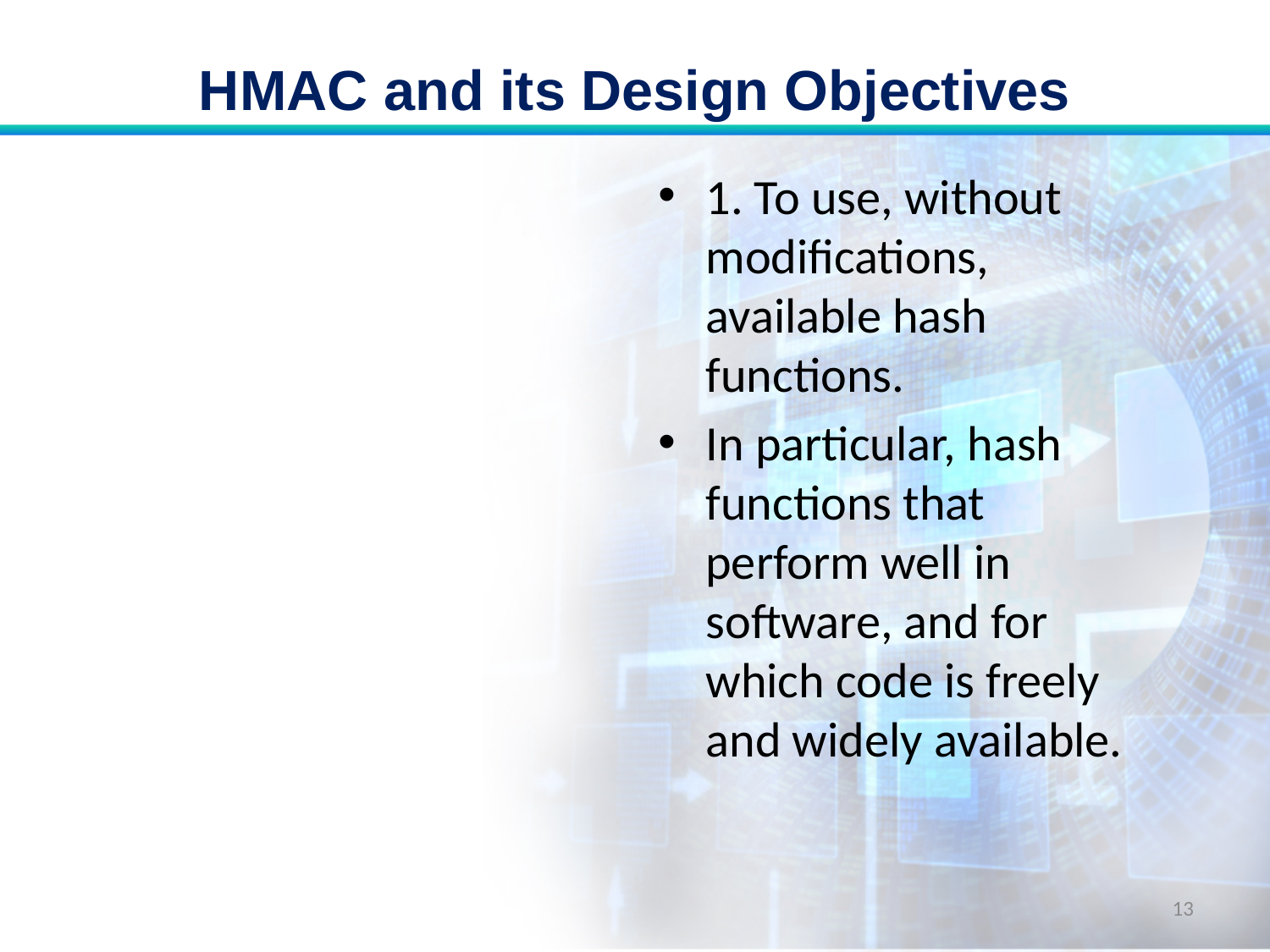

# HMAC and its Design Objectives
1. To use, without modifications, available hash functions.
In particular, hash functions that perform well in software, and for which code is freely and widely available.
13